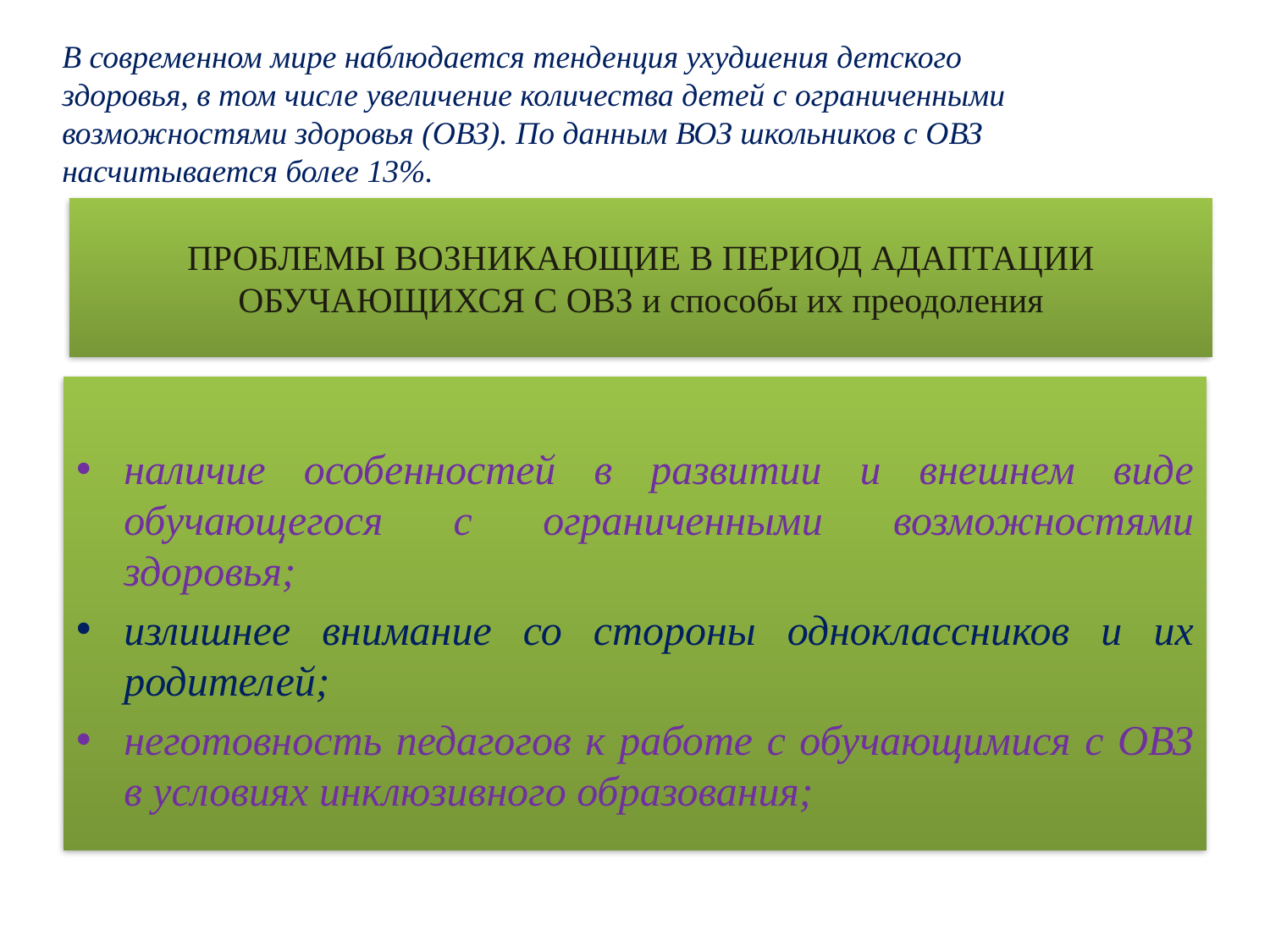

В современном мире наблюдается тенденция ухудшения детского здоровья, в том числе увеличение количества детей с ограниченными возможностями здоровья (ОВЗ). По данным ВОЗ школьников с ОВЗ насчитывается более 13%.
# ПРОБЛЕМЫ ВОЗНИКАЮЩИЕ В ПЕРИОД АДАПТАЦИИ ОБУЧАЮЩИХСЯ С ОВЗ и способы их преодоления

наличие особенностей в развитии и внешнем виде обучающегося с ограниченными возможностями здоровья;
излишнее внимание со стороны одноклассников и их родителей;
неготовность педагогов к работе с обучающимися с ОВЗ в условиях инклюзивного образования;